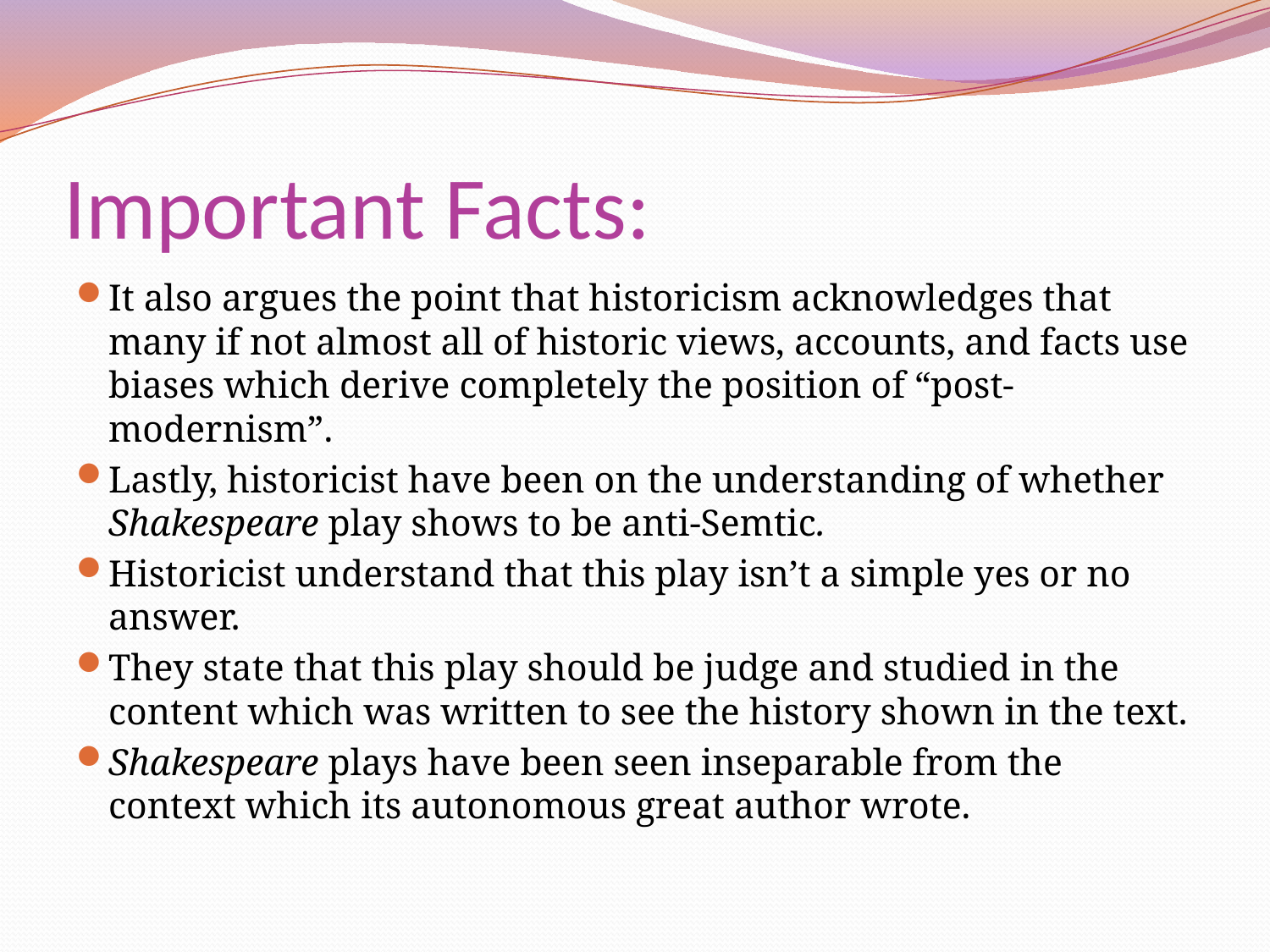

# Important Facts:
It also argues the point that historicism acknowledges that many if not almost all of historic views, accounts, and facts use biases which derive completely the position of “post-modernism”.
Lastly, historicist have been on the understanding of whether Shakespeare play shows to be anti-Semtic.
Historicist understand that this play isn’t a simple yes or no answer.
They state that this play should be judge and studied in the content which was written to see the history shown in the text.
Shakespeare plays have been seen inseparable from the context which its autonomous great author wrote.